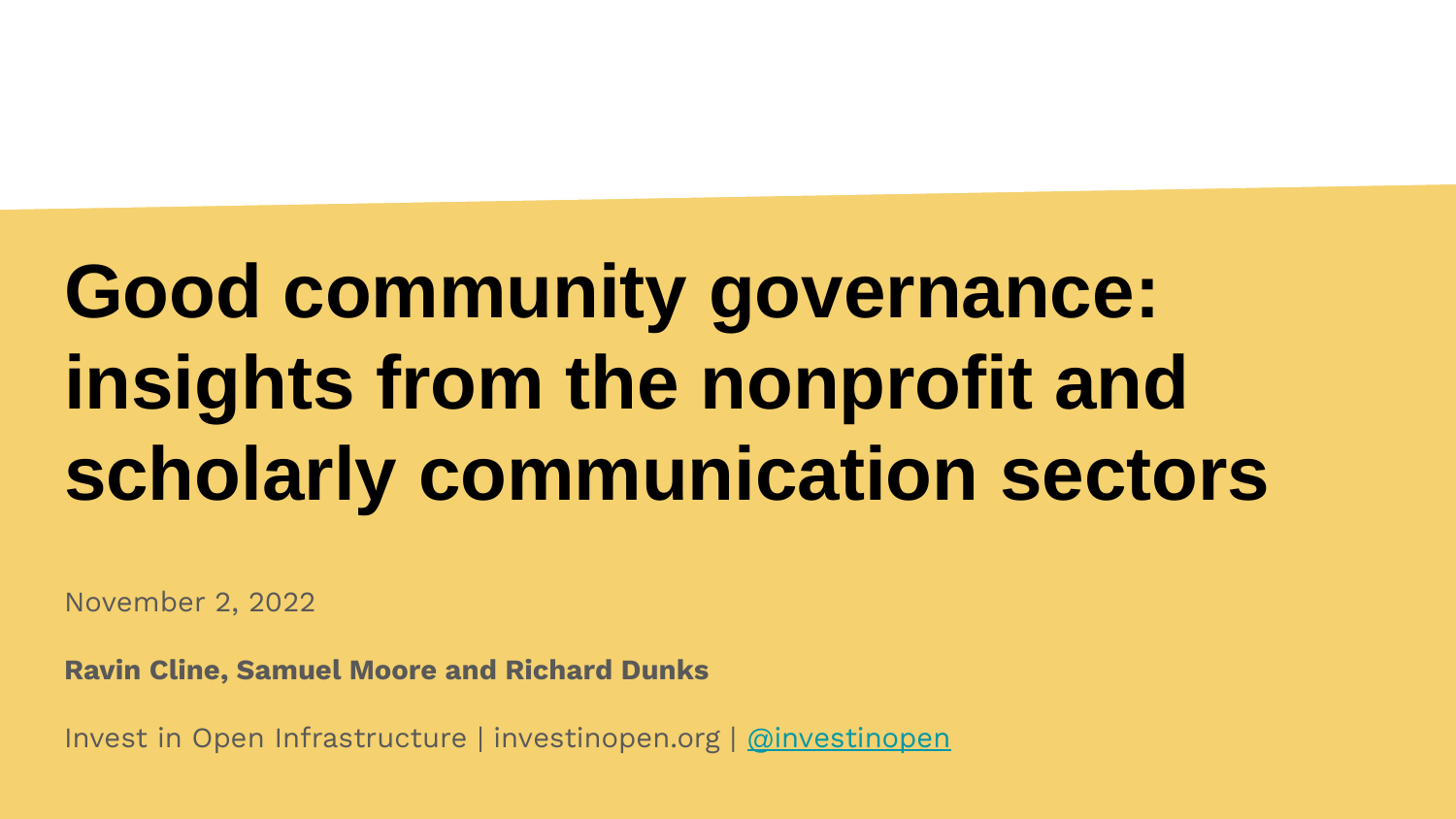

# Good community governance:
insights from the nonprofit and scholarly communication sectors
November 2, 2022

Ravin Cline, Samuel Moore and Richard Dunks
Invest in Open Infrastructure | investinopen.org | @investinopen